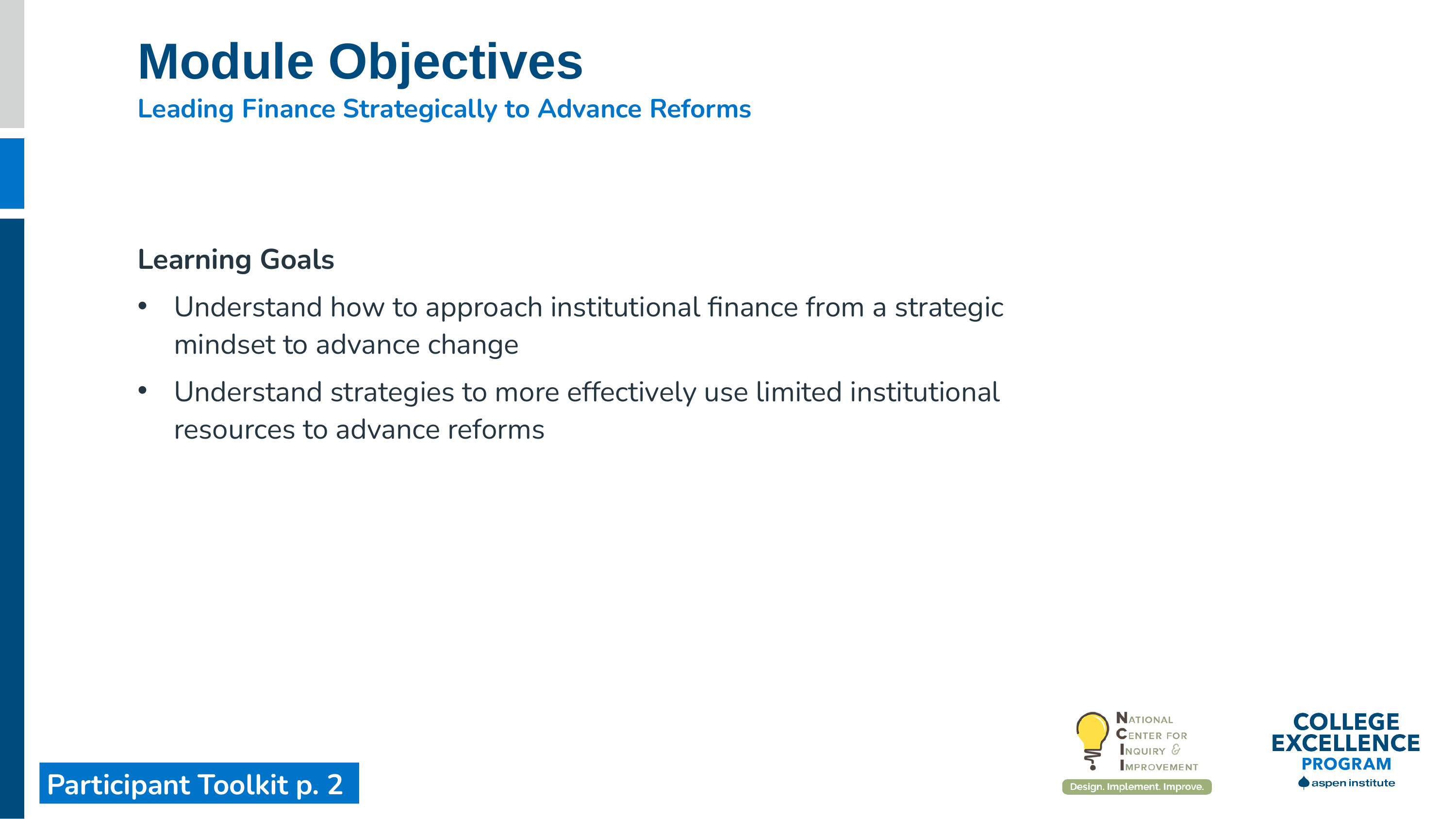

Module Objectives
Leading Finance Strategically to Advance Reforms
Learning Goals
Understand how to approach institutional finance from a strategic mindset to advance change
Understand strategies to more effectively use limited institutional resources to advance reforms
Participant Toolkit p. 2